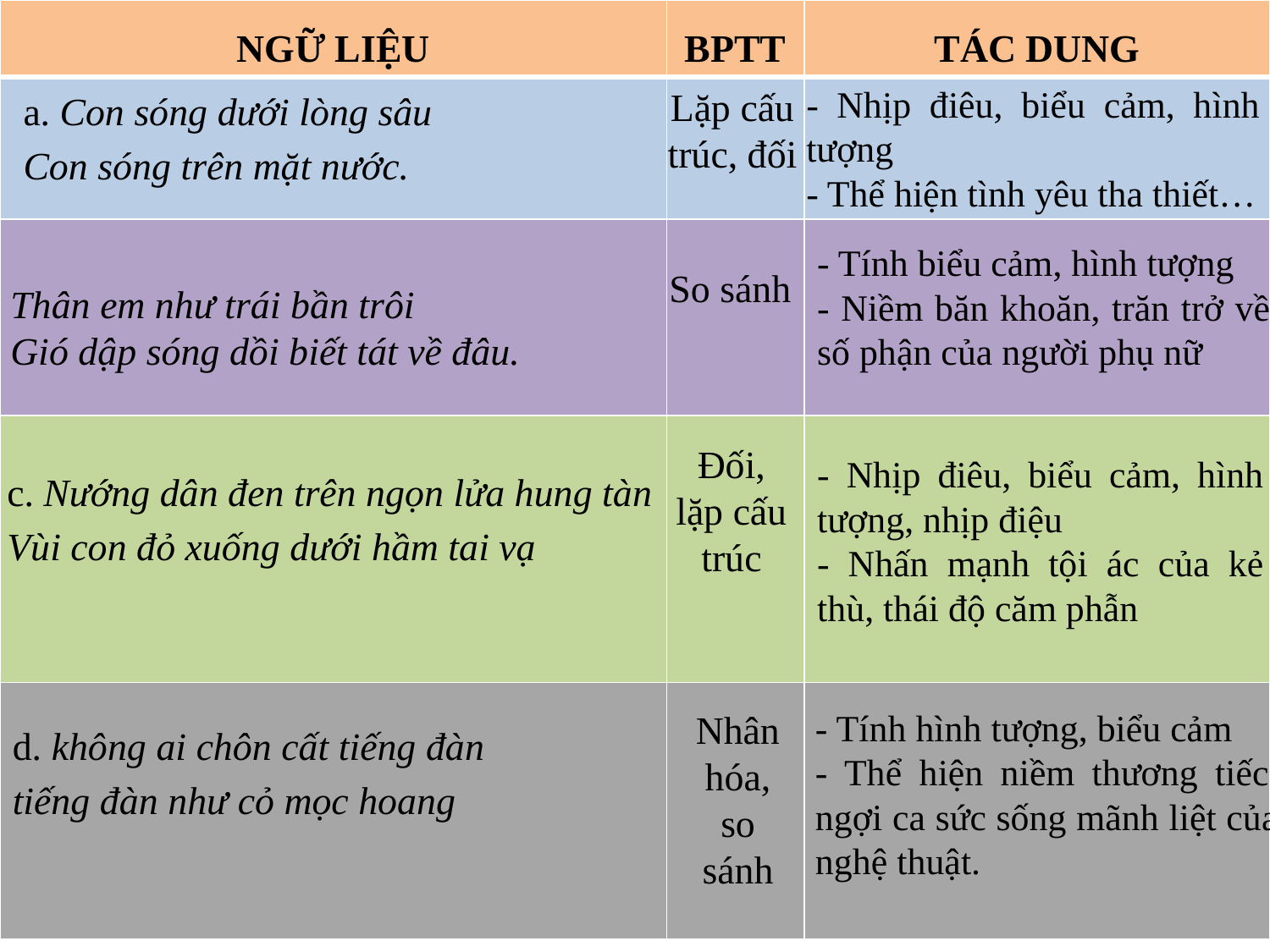

| NGỮ LIỆU | BPTT | TÁC DUNG |
| --- | --- | --- |
|  |  |  |
|  |  |  |
|  |  |  |
|  |  |  |
a. Con sóng dưới lòng sâu
Con sóng trên mặt nước.
- Nhịp điêu, biểu cảm, hình tượng
- Thể hiện tình yêu tha thiết…
Lặp cấu trúc, đối
- Tính biểu cảm, hình tượng
- Niềm băn khoăn, trăn trở về số phận của người phụ nữ
So sánh
Thân em như trái bần trôi
Gió dập sóng dồi biết tát về đâu.
Đối, lặp cấu trúc
- Nhịp điêu, biểu cảm, hình tượng, nhịp điệu
- Nhấn mạnh tội ác của kẻ thù, thái độ căm phẫn
c. Nướng dân đen trên ngọn lửa hung tàn
Vùi con đỏ xuống dưới hầm tai vạ
- Tính hình tượng, biểu cảm
- Thể hiện niềm thương tiếc, ngợi ca sức sống mãnh liệt của nghệ thuật.
Nhân hóa, so sánh
d. không ai chôn cất tiếng đàn
tiếng đàn như cỏ mọc hoang